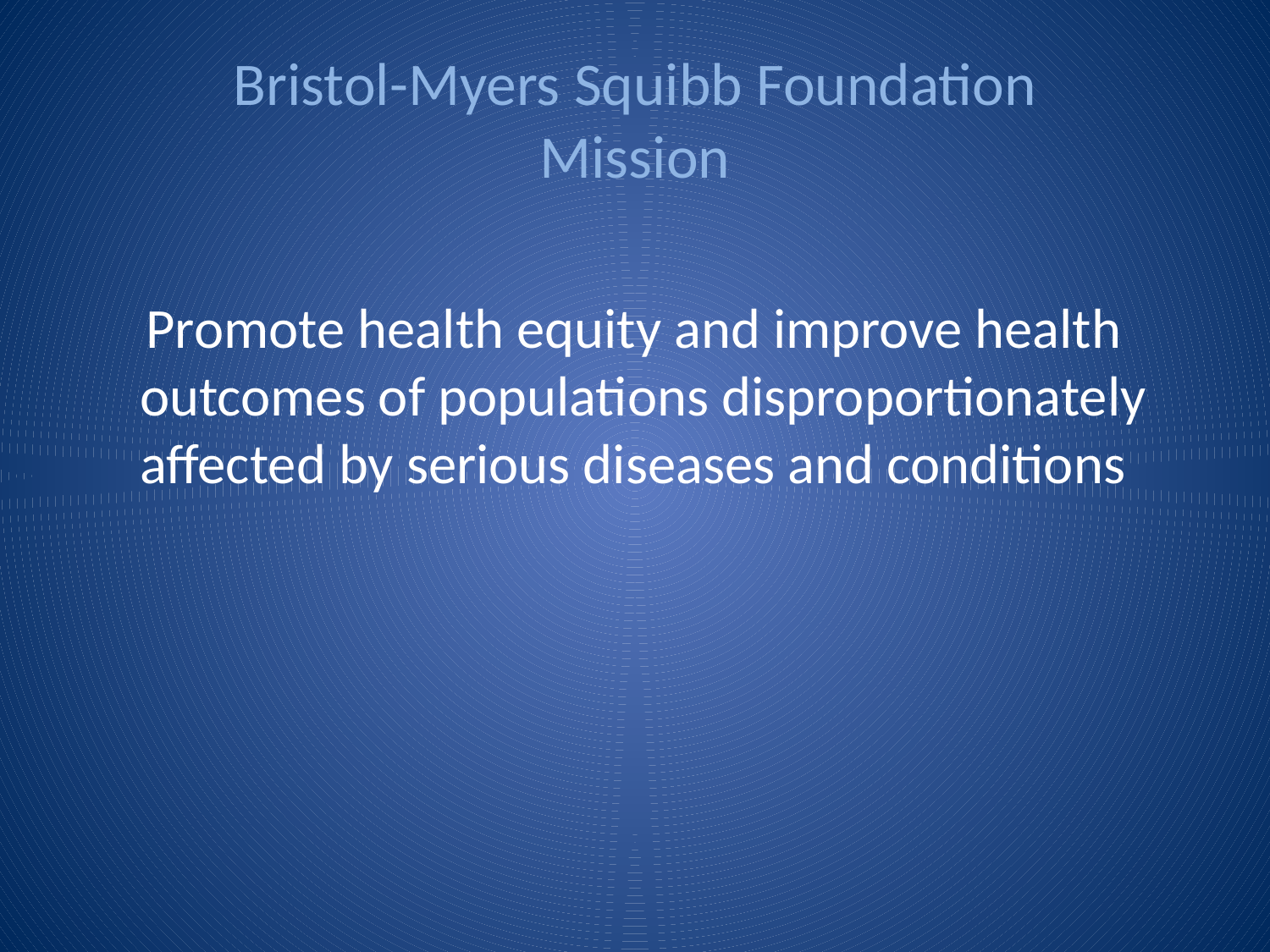

# Bristol-Myers Squibb Foundation Mission

   Promote health equity and improve health outcomes of populations disproportionately affected by serious diseases and conditions